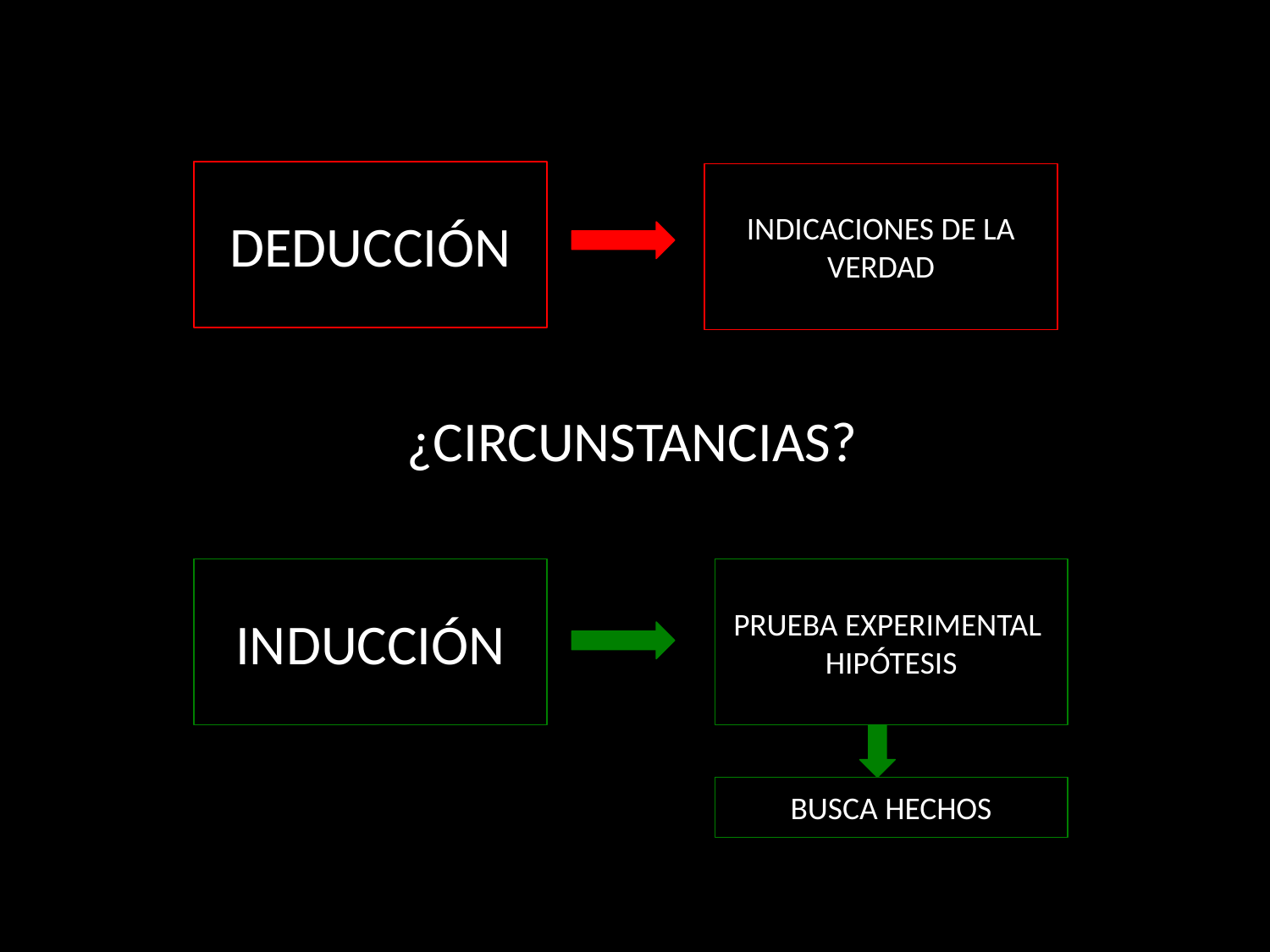

DEDUCCIÓN
INDICACIONES DE LA VERDAD

¿CIRCUNSTANCIAS?
INDUCCIÓN
PRUEBA EXPERIMENTAL
HIPÓTESIS

BUSCA HECHOS